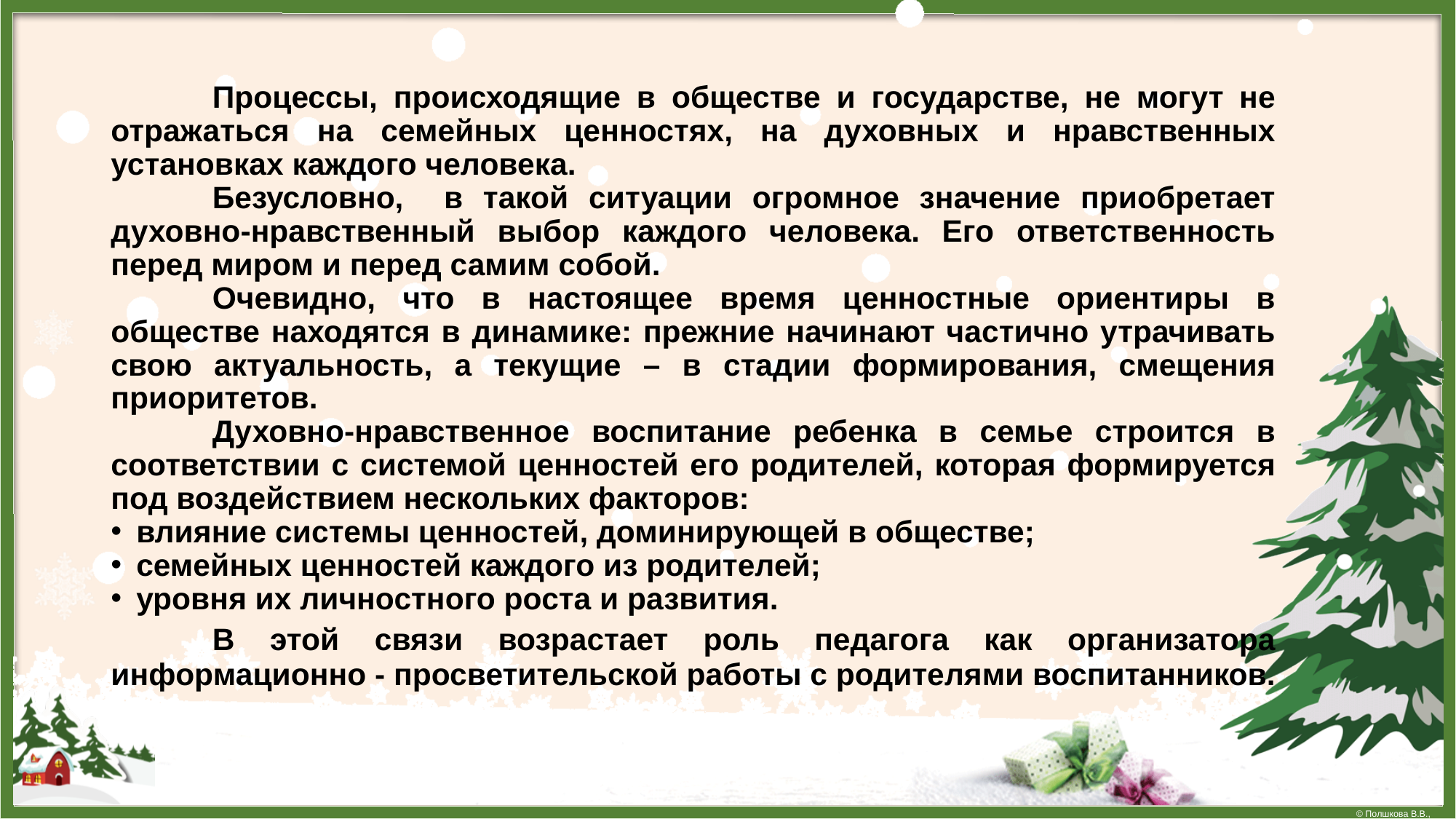

Процессы, происходящие в обществе и государстве, не могут не отражаться на семейных ценностях, на духовных и нравственных установках каждого человека.
	Безусловно,  в такой ситуации огромное значение приобретает духовно-нравственный выбор каждого человека. Его ответственность перед миром и перед самим собой.
	Очевидно, что в настоящее время ценностные ориентиры в обществе находятся в динамике: прежние начинают частично утрачивать свою актуальность, а текущие – в стадии формирования, смещения приоритетов.
	Духовно-нравственное воспитание ребенка в семье строится в соответствии с системой ценностей его родителей, которая формируется под воздействием нескольких факторов:
влияние системы ценностей, доминирующей в обществе;
семейных ценностей каждого из родителей;
уровня их личностного роста и развития.
	В этой связи возрастает роль педагога как организатора информационно - просветительской работы с родителями воспитанников.